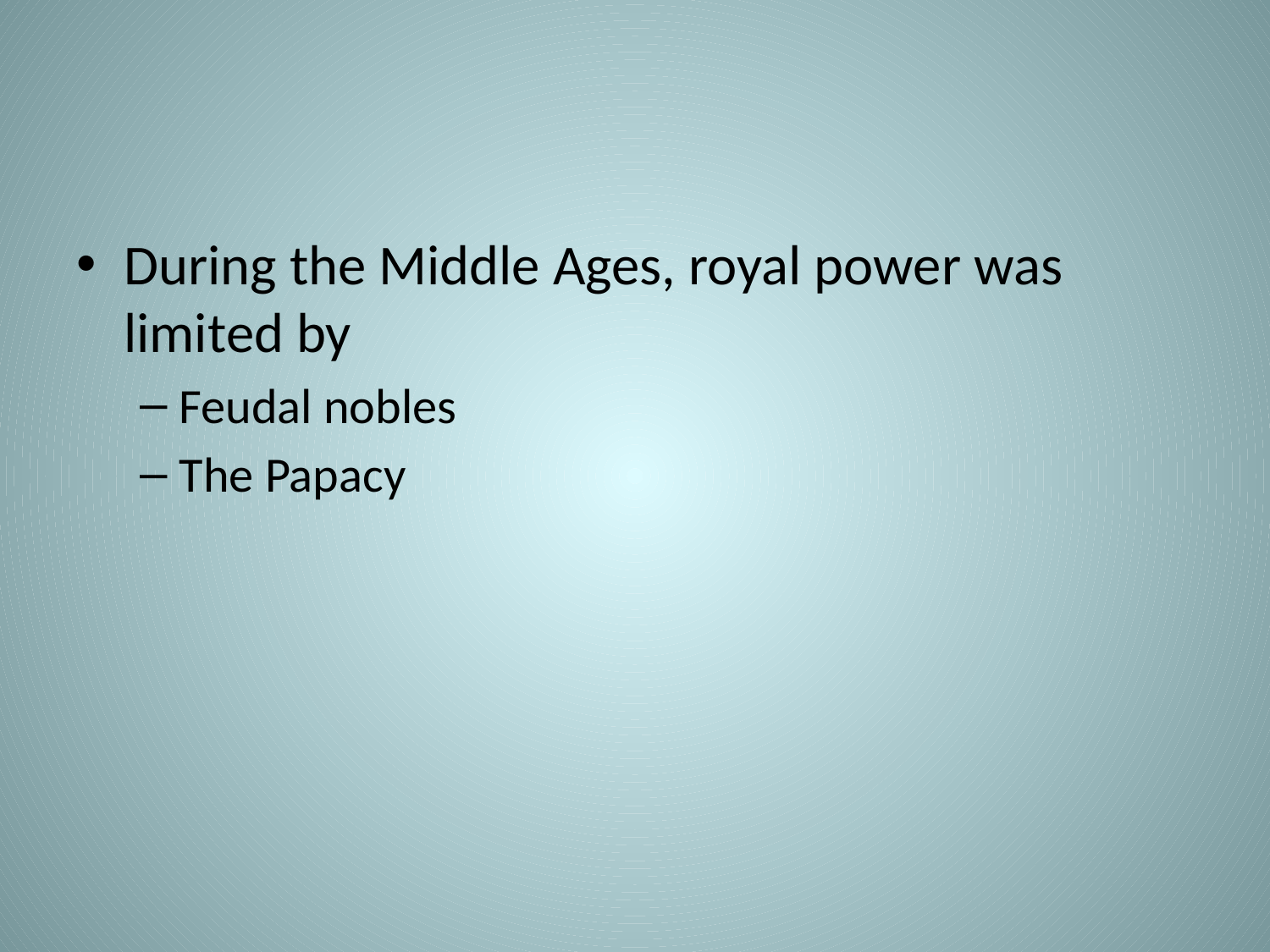

#
During the Middle Ages, royal power was limited by
Feudal nobles
The Papacy